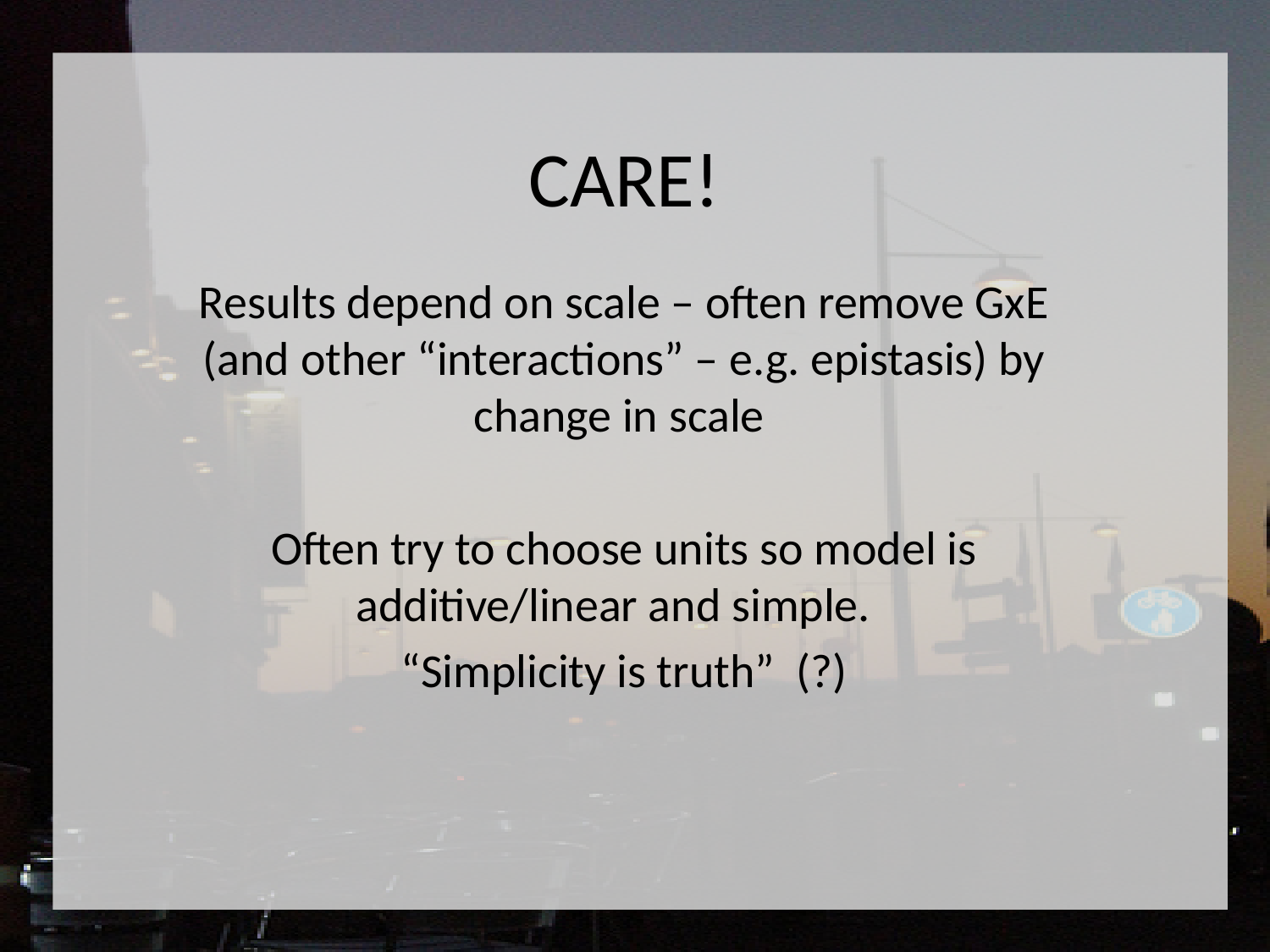

# CARE!
Results depend on scale – often remove GxE (and other “interactions” – e.g. epistasis) by change in scale

Often try to choose units so model is additive/linear and simple.
“Simplicity is truth”  (?)